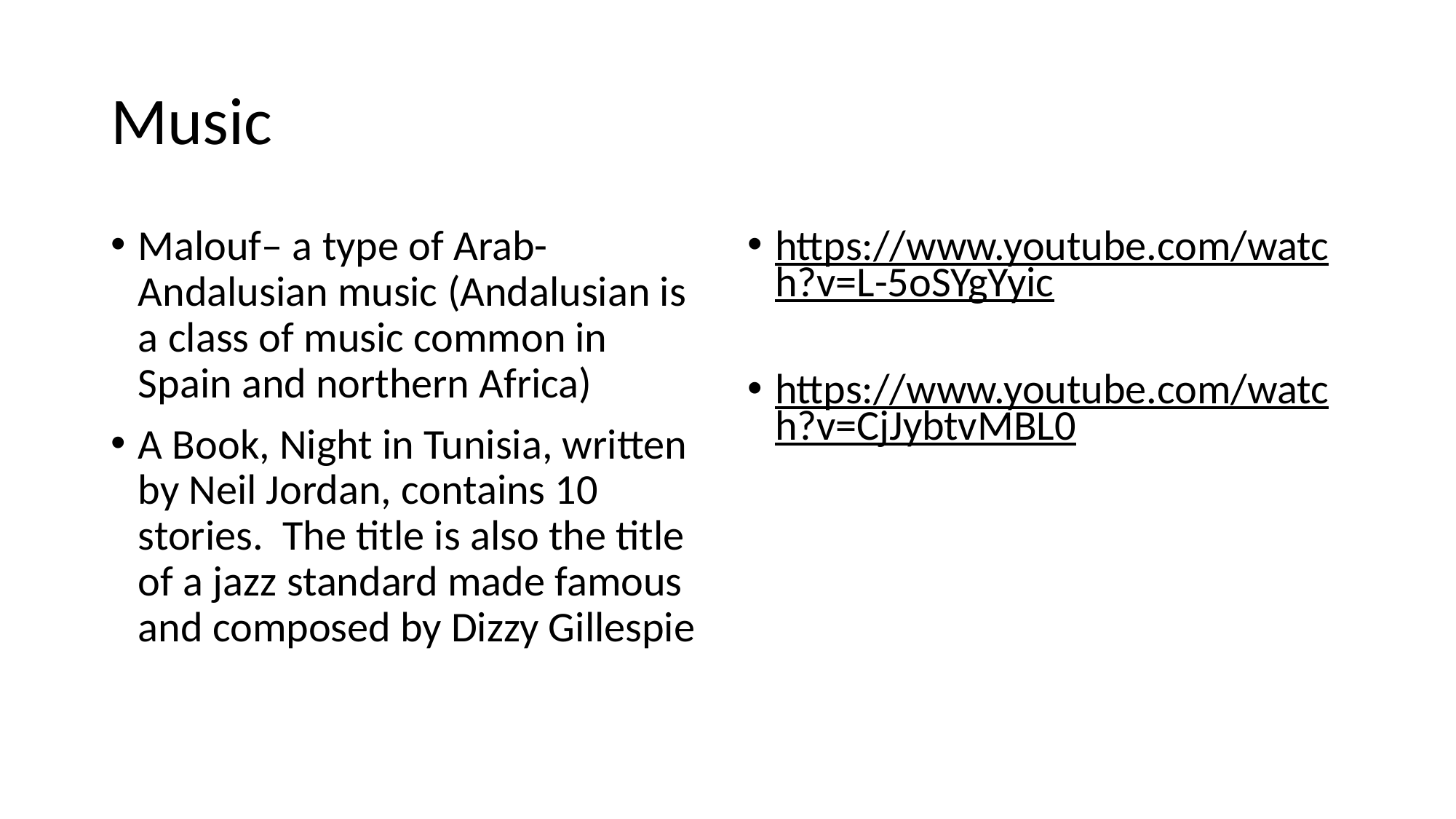

# Music
Malouf– a type of Arab-Andalusian music (Andalusian is a class of music common in Spain and northern Africa)
A Book, Night in Tunisia, written by Neil Jordan, contains 10 stories.  The title is also the title of a jazz standard made famous and composed by Dizzy Gillespie
https://www.youtube.com/watch?v=L-5oSYgYyic
https://www.youtube.com/watch?v=CjJybtvMBL0